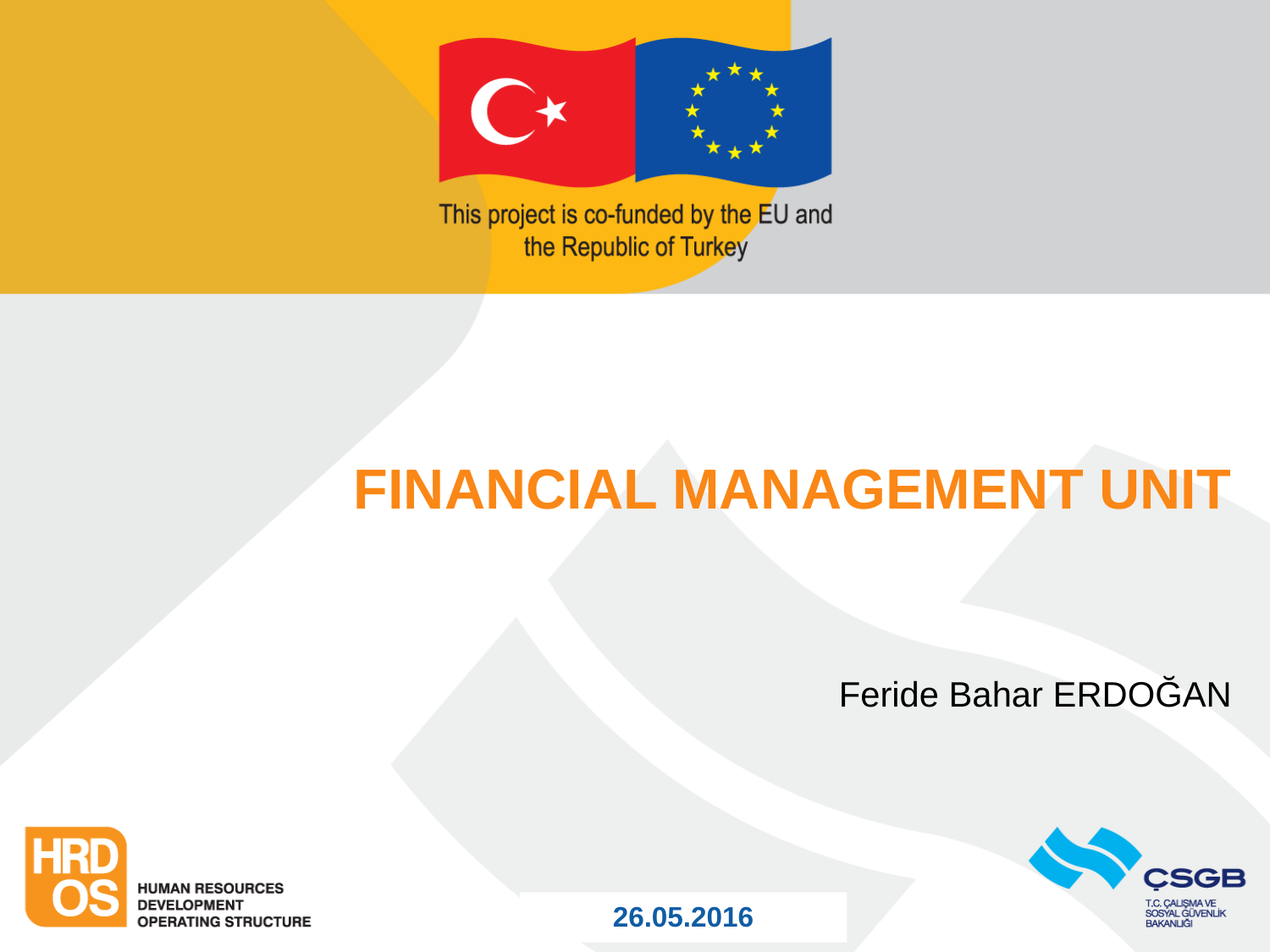

# FINANCIAL MANAGEMENT UNIT
Feride Bahar ERDOĞAN
26.05.2016